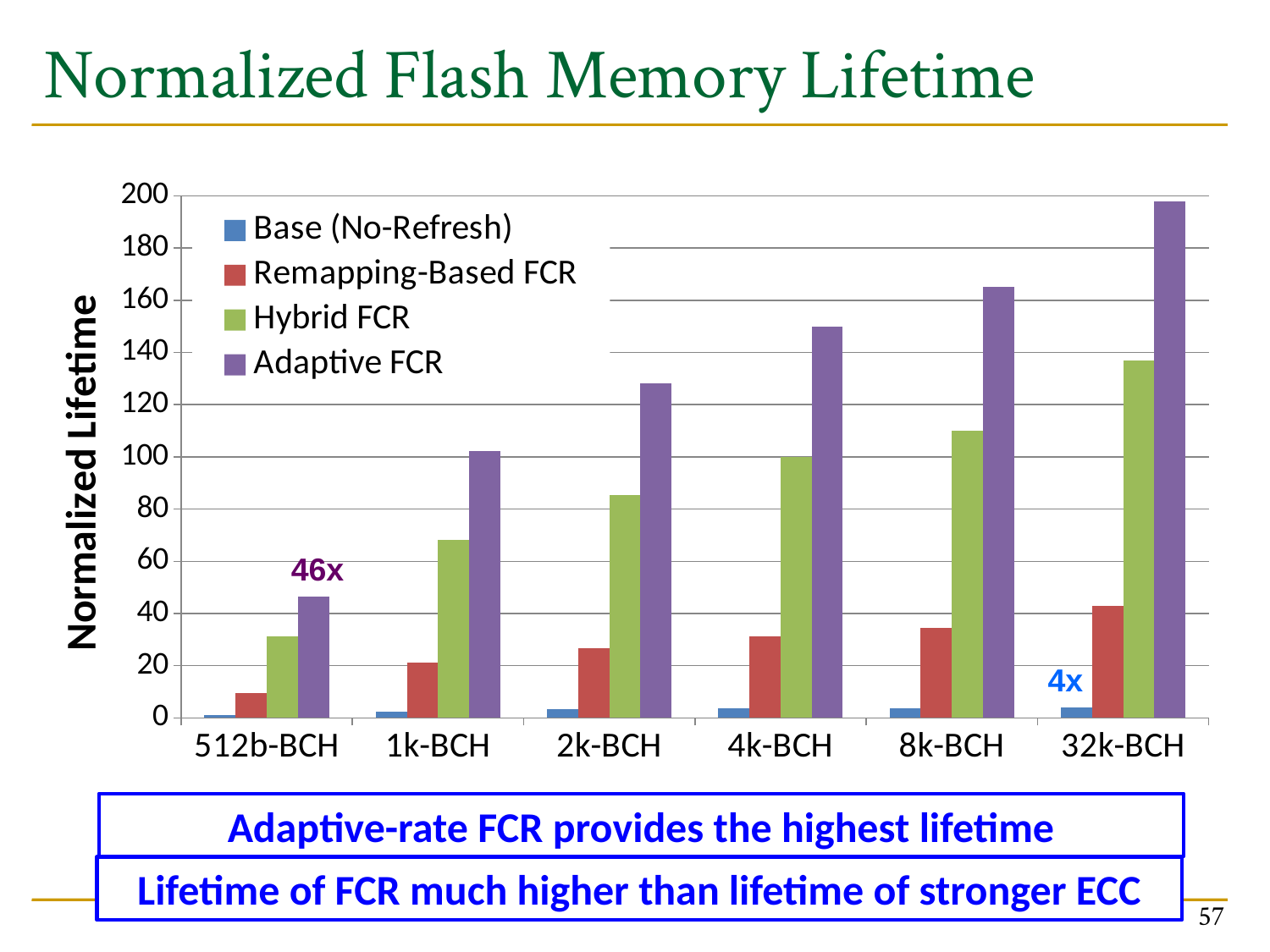

# Normalized Flash Memory Lifetime

### Chart

| Category | Base (No-Refresh) | Remapping-Based FCR | Hybrid FCR | Adaptive FCR |
|---|---|---|---|---|
| 512b-BCH | 1.0 | 9.6244088042609 | 31.398108173635 | 46.5971622604525 |
| 1k-BCH | 2.3 | 21.32900583686948 | 68.25281867798235 | 102.3792280169735 |
| 2k-BCH | 3.4 | 26.71108109507664 | 85.47545950424524 | 128.2131892563677 |
| 4k-BCH | 3.6 | 31.20275191375376 | 99.84880612401203 | 149.773209186018 |
| 8k-BCH | 3.7 | 34.41247771668449 | 110.1199286933904 | 165.1798930400856 |
| 32k-BCH | 4.0 | 42.83041683542491 | 137.0573338733597 | 197.876525779663 |
46x
4x
Adaptive-rate FCR provides the highest lifetime
Lifetime of FCR much higher than lifetime of stronger ECC
57